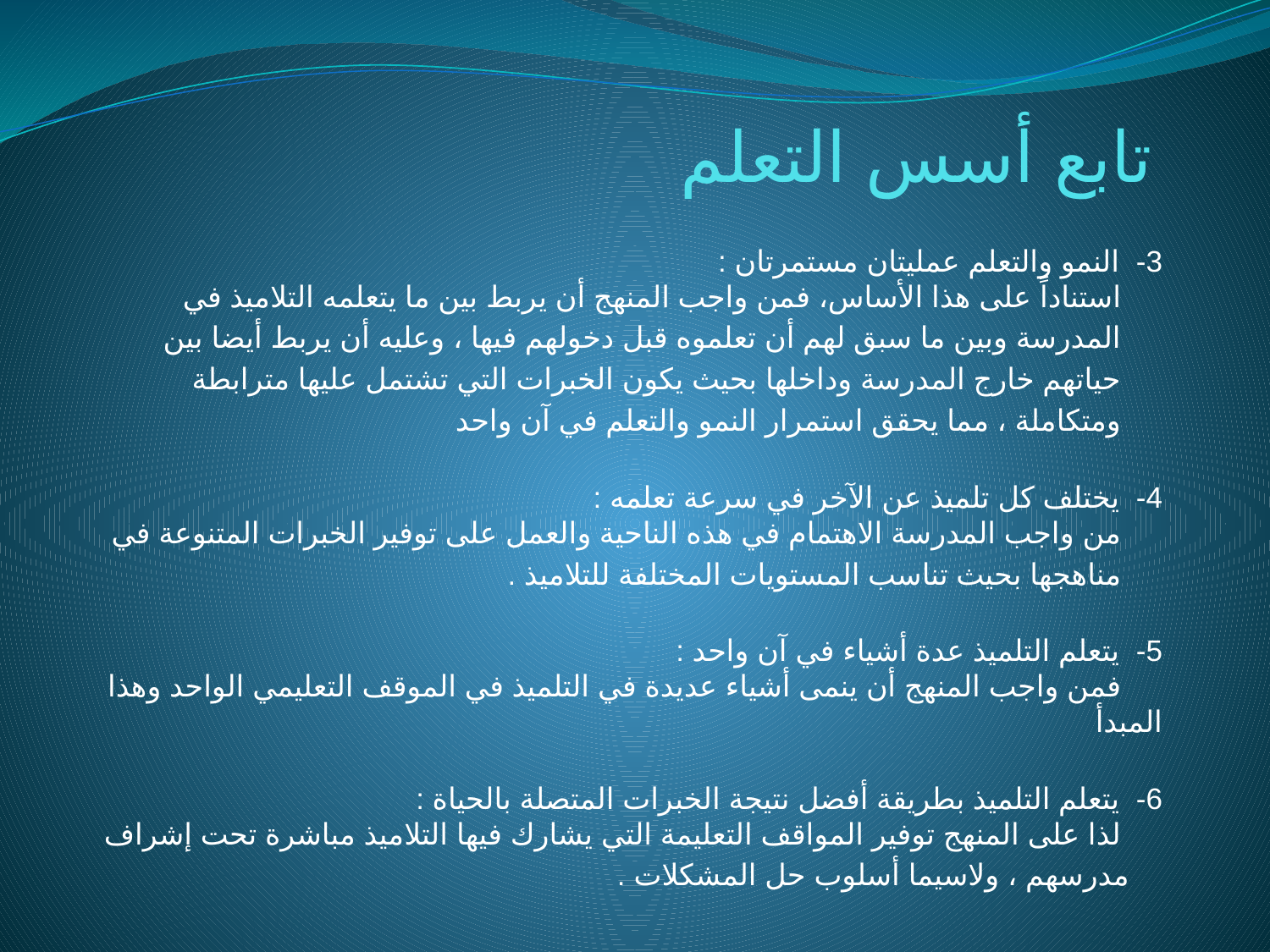

# تابع أسس التعلم
3-  النمو والتعلم عمليتان مستمرتان :
     استناداً على هذا الأساس، فمن واجب المنهج أن يربط بين ما يتعلمه التلاميذ في
     المدرسة وبين ما سبق لهم أن تعلموه قبل دخولهم فيها ، وعليه أن يربط أيضا بين
     حياتهم خارج المدرسة وداخلها بحيث يكون الخبرات التي تشتمل عليها مترابطة
     ومتكاملة ، مما يحقق استمرار النمو والتعلم في آن واحد
4-  يختلف كل تلميذ عن الآخر في سرعة تعلمه :
     من واجب المدرسة الاهتمام في هذه الناحية والعمل على توفير الخبرات المتنوعة في
     مناهجها بحيث تناسب المستويات المختلفة للتلاميذ .
5-  يتعلم التلميذ عدة أشياء في آن واحد :
     فمن واجب المنهج أن ينمى أشياء عديدة في التلميذ في الموقف التعليمي الواحد وهذا المبدأ
6-  يتعلم التلميذ بطريقة أفضل نتيجة الخبرات المتصلة بالحياة :
     لذا على المنهج توفير المواقف التعليمة التي يشارك فيها التلاميذ مباشرة تحت إشراف
    مدرسهم ، ولاسيما أسلوب حل المشكلات .